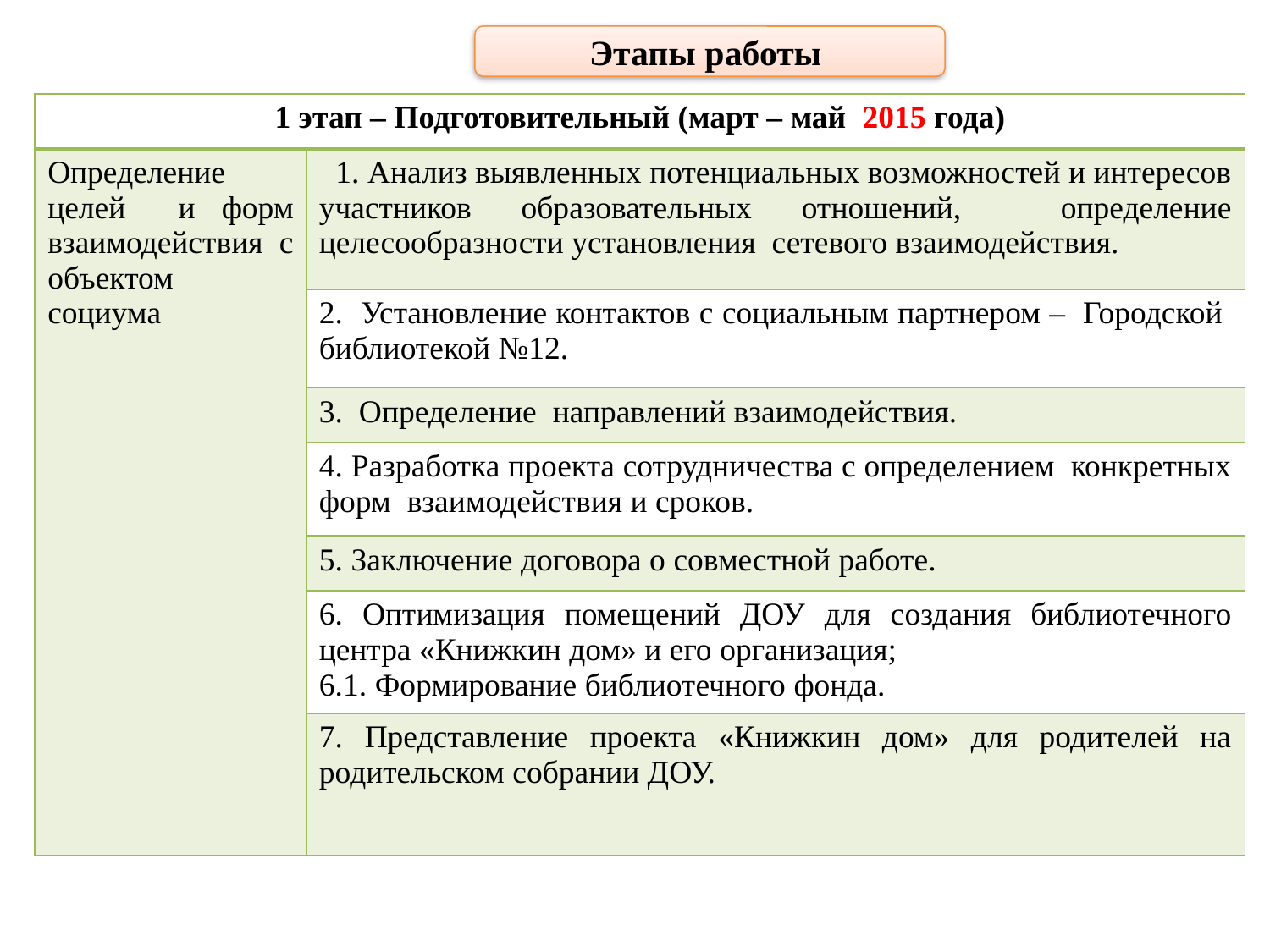

Этапы работы
| 1 этап – Подготовительный (март – май 2015 года) |  |
| --- | --- |
| Определение целей и форм взаимодействия с объектом социума | 1. Анализ выявленных потенциальных возможностей и интересов участников образовательных отношений, определение целесообразности установления сетевого взаимодействия. |
|  | 2. Установление контактов с социальным партнером – Городской библиотекой №12. |
|  | 3. Определение направлений взаимодействия. |
|  | 4. Разработка проекта сотрудничества с определением конкретных форм взаимодействия и сроков. |
|  | 5. Заключение договора о совместной работе. |
|  | 6. Оптимизация помещений ДОУ для создания библиотечного центра «Книжкин дом» и его организация; 6.1. Формирование библиотечного фонда. |
|  | 7. Представление проекта «Книжкин дом» для родителей на родительском собрании ДОУ. |